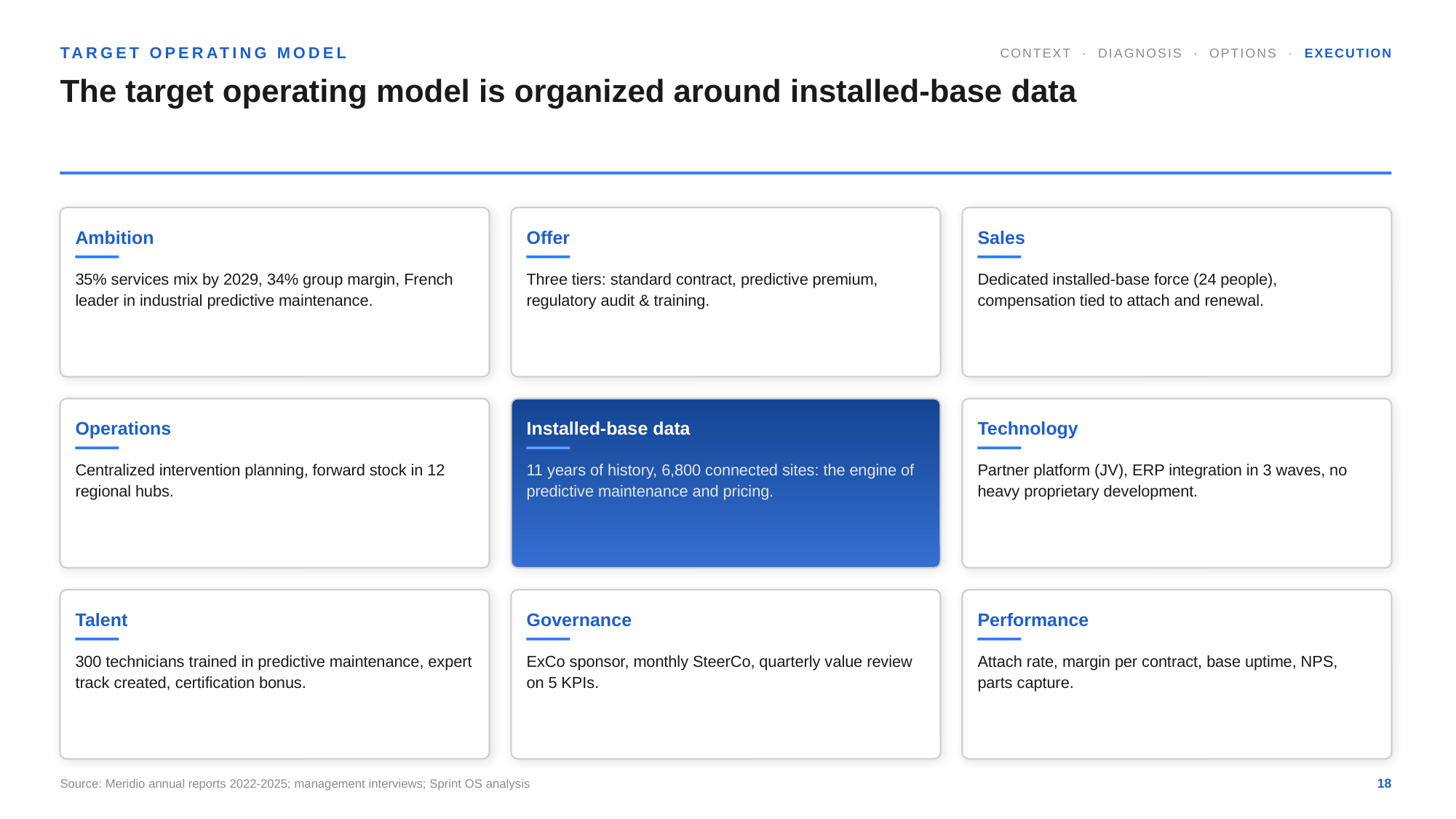

TARGET OPERATING MODEL
CONTEXT  ·  DIAGNOSIS  ·  OPTIONS  ·  EXECUTION
The target operating model is organized around installed-base data

Ambition
Offer
Sales

35% services mix by 2029, 34% group margin, French leader in industrial predictive maintenance.
Three tiers: standard contract, predictive premium, regulatory audit & training.
Dedicated installed-base force (24 people), compensation tied to attach and renewal.

Operations
Installed-base data
Technology

Centralized intervention planning, forward stock in 12 regional hubs.
11 years of history, 6,800 connected sites: the engine of predictive maintenance and pricing.
Partner platform (JV), ERP integration in 3 waves, no heavy proprietary development.

Talent
Governance
Performance

300 technicians trained in predictive maintenance, expert track created, certification bonus.
ExCo sponsor, monthly SteerCo, quarterly value review on 5 KPIs.
Attach rate, margin per contract, base uptime, NPS, parts capture.
Source: Meridio annual reports 2022-2025; management interviews; Sprint OS analysis
18